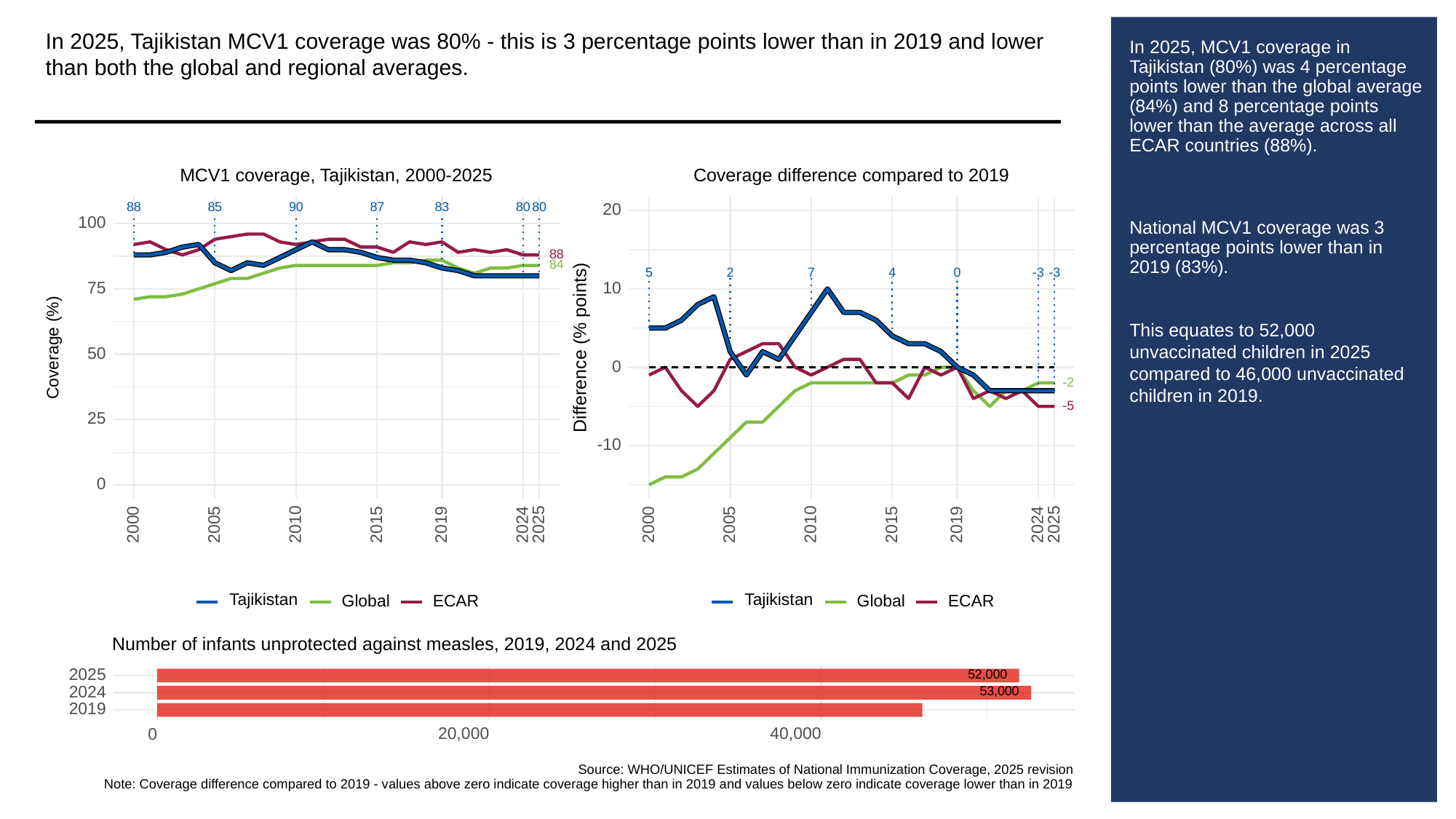

In 2025, Tajikistan MCV1 coverage was 80% - this is 3 percentage points lower than in 2019 and lower than both the global and regional averages.
# In 2025, MCV1 coverage in Tajikistan (80%) was 4 percentage points lower than the global average (84%) and 8 percentage points lower than the average across all ECAR countries (88%).

National MCV1 coverage was 3 percentage points lower than in 2019 (83%).

This equates to 52,000 unvaccinated children in 2025 compared to 46,000 unvaccinated children in 2019.

MCV1 coverage, Tajikistan, 2000-2025
Coverage difference compared to 2019

83
88
85
90
87
80
80
20

100

88

84
-3
-3
0
2
5
4
7

10
75

Difference (% points)
Coverage (%)

50

0

-2

-5

25

-10

0

2000
2005
2010
2015
2019
2024
2025
2000
2005
2010
2015
2019
2024
2025
Tajikistan
Tajikistan
Global
ECAR
Global
ECAR

Number of infants unprotected against measles, 2019, 2024 and 2025

52,000
2025

53,000
2024

2019

20,000
40,000
0
Source: WHO/UNICEF Estimates of National Immunization Coverage, 2025 revision
Note: Coverage difference compared to 2019 - values above zero indicate coverage higher than in 2019 and values below zero indicate coverage lower than in 2019